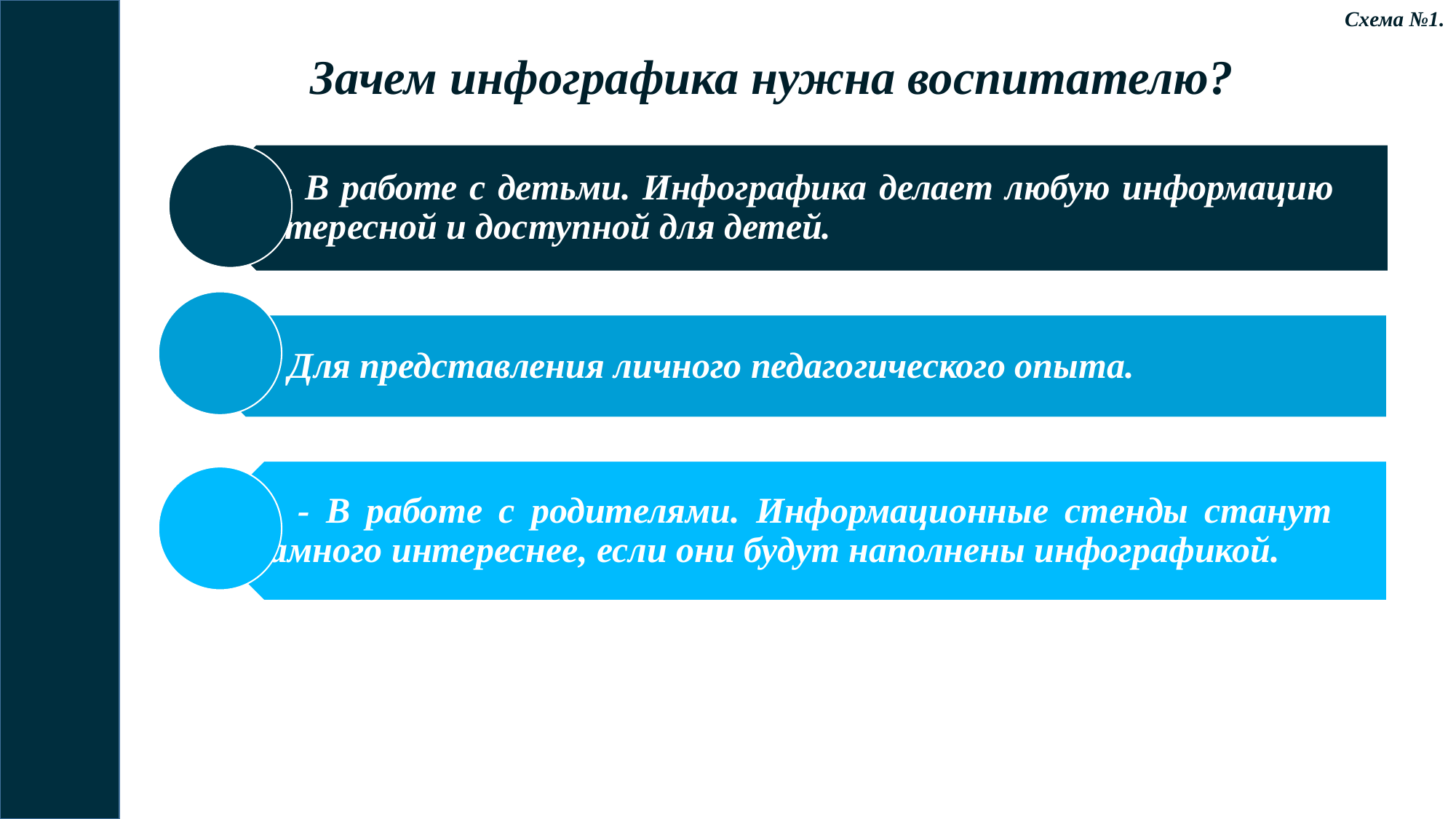

Схема №1.
Зачем инфографика нужна воспитателю?
   - В работе с детьми. Инфографика делает любую информацию интересной и доступной для детей.
   - Для представления личного педагогического опыта.
   - В работе с родителями. Информационные стенды станут намного интереснее, если они будут наполнены инфографикой.